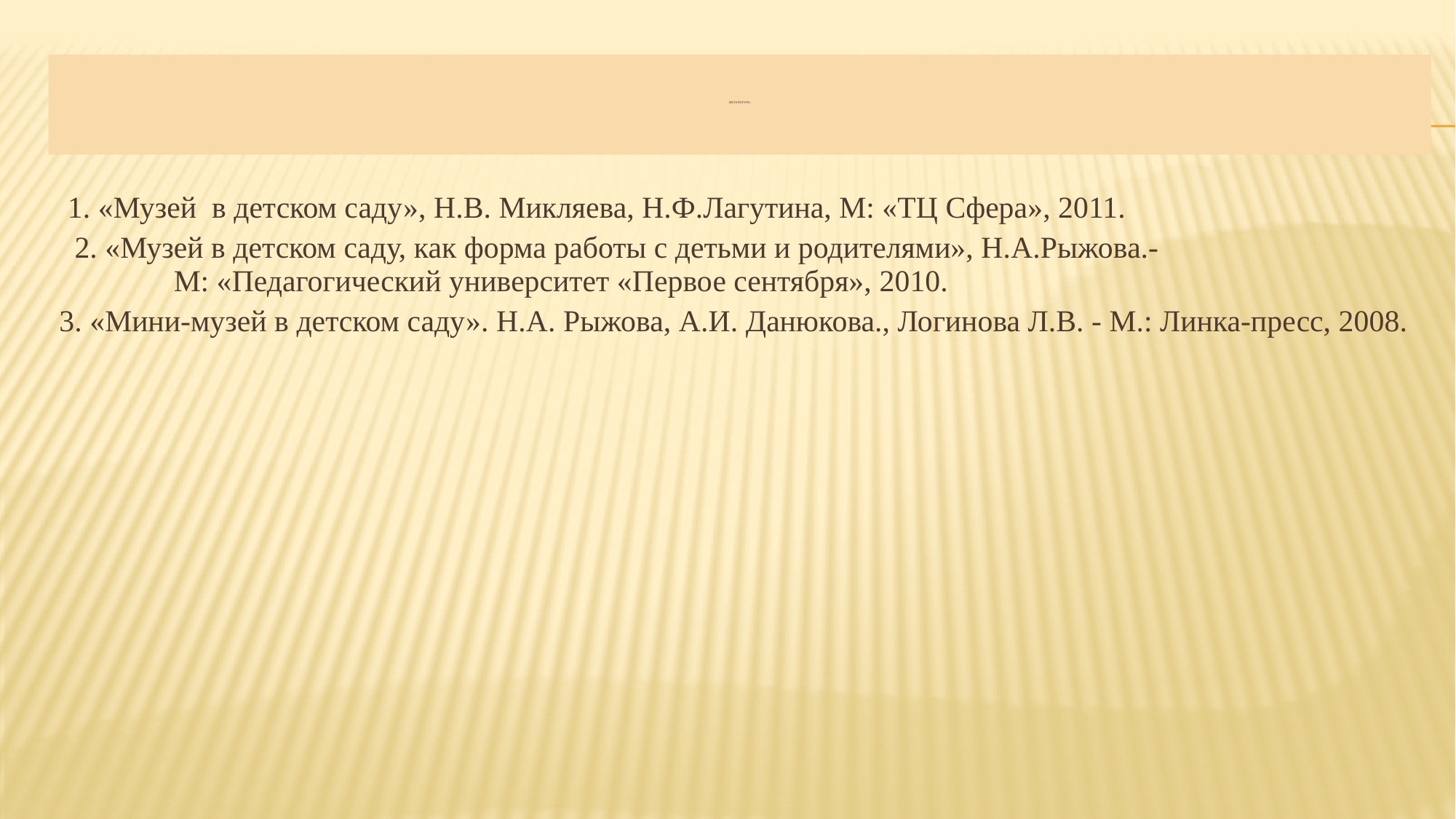

# Литература:
 1. «Музей  в детском саду», Н.В. Микляева, Н.Ф.Лагутина, М: «ТЦ Сфера», 2011.
  2. «Музей в детском саду, как форма работы с детьми и родителями», Н.А.Рыжова.-                                                  М: «Педагогический университет «Первое сентября», 2010.
3. «Мини-музей в детском саду». Н.А. Рыжова, А.И. Данюкова., Логинова Л.В. - М.: Линка-пресс, 2008.